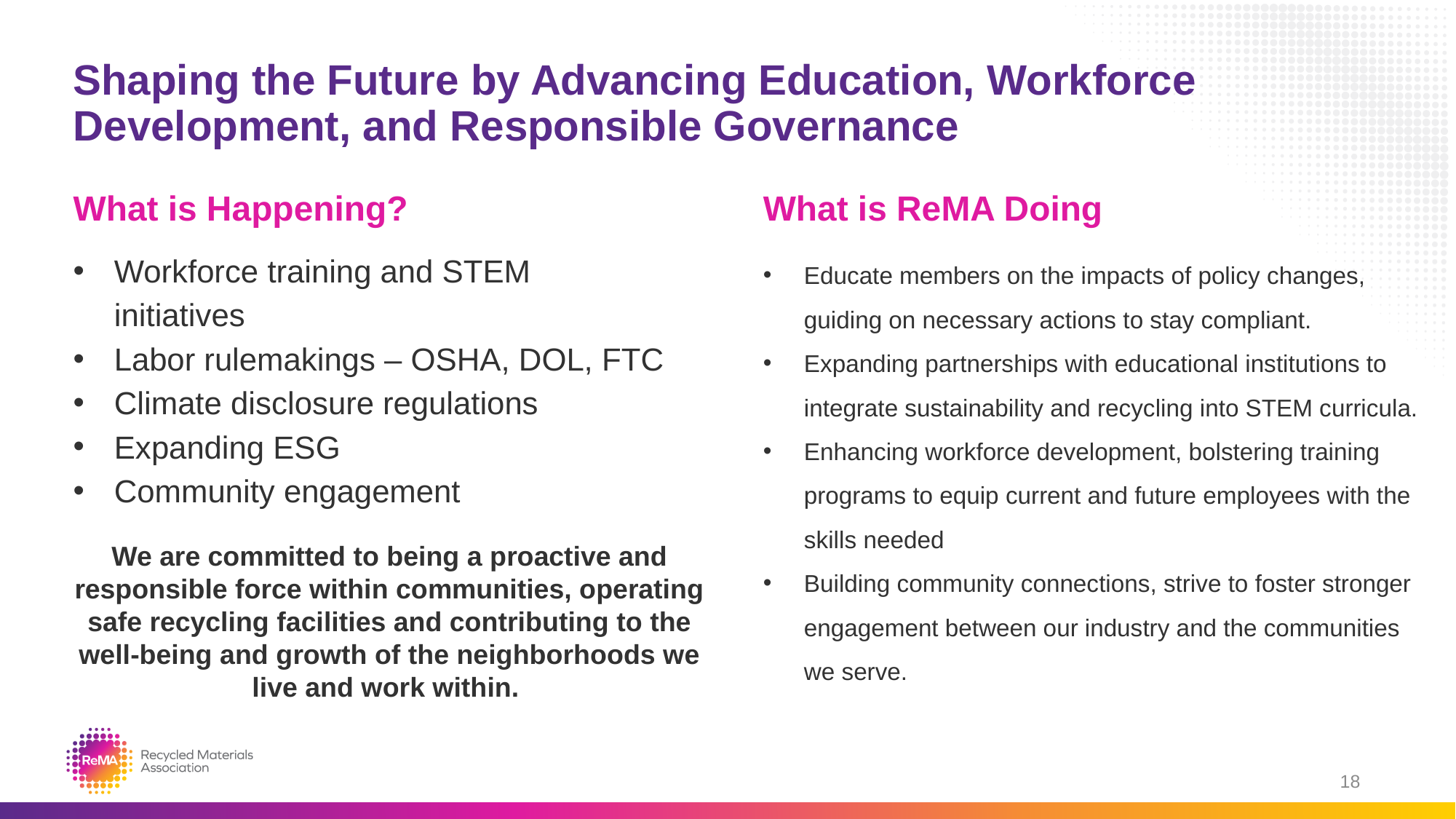

# Shaping the Future by Advancing Education, Workforce Development, and Responsible Governance
What is Happening?
What is ReMA Doing
Workforce training and STEM initiatives
Labor rulemakings – OSHA, DOL, FTC
Climate disclosure regulations
Expanding ESG
Community engagement

Educate members on the impacts of policy changes, guiding on necessary actions to stay compliant.
Expanding partnerships with educational institutions to integrate sustainability and recycling into STEM curricula.
Enhancing workforce development, bolstering training programs to equip current and future employees with the skills needed
Building community connections, strive to foster stronger engagement between our industry and the communities we serve.
We are committed to being a proactive and responsible force within communities, operating safe recycling facilities and contributing to the well-being and growth of the neighborhoods we live and work within.
18